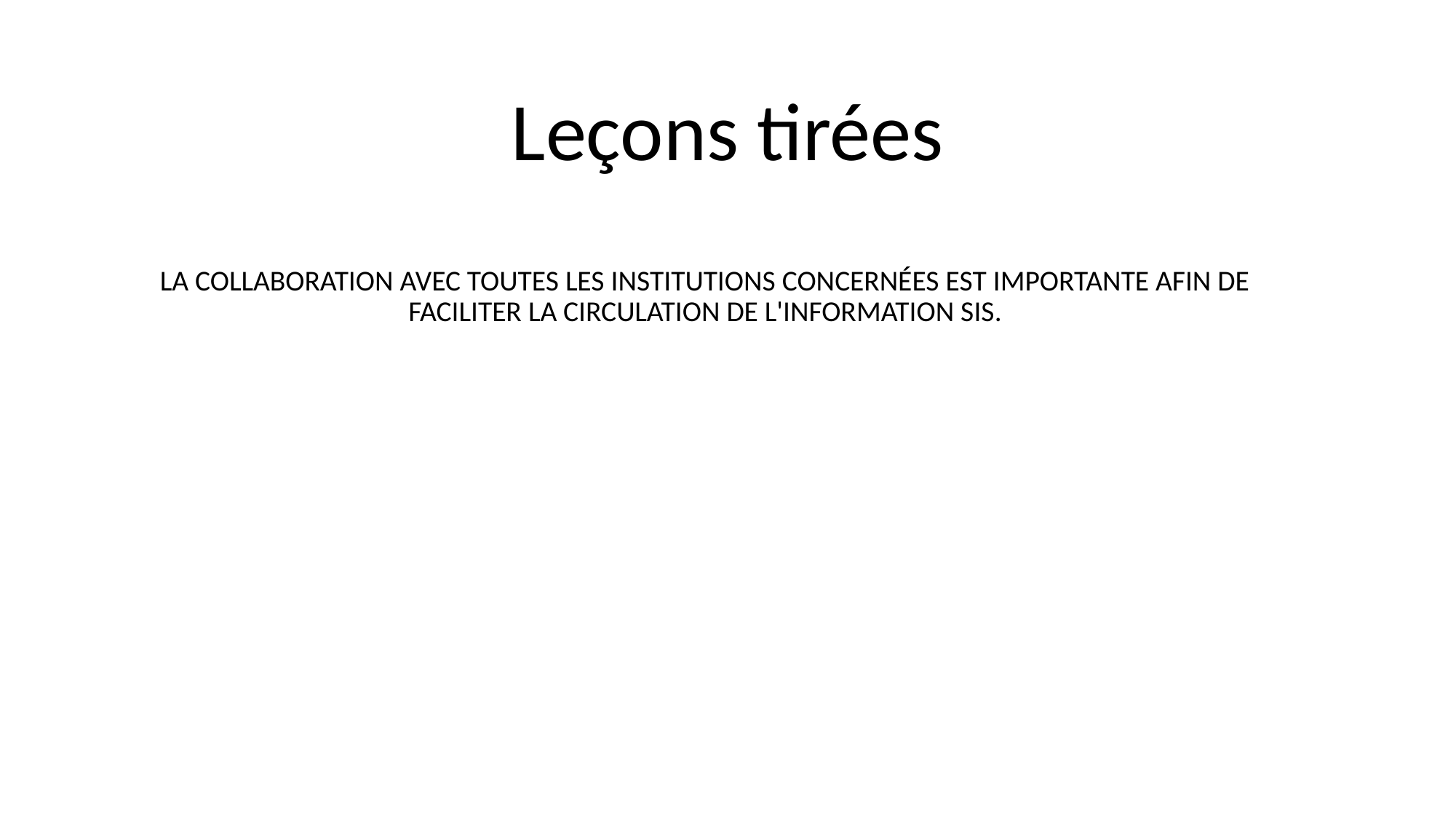

# Leçons tirées

LA COLLABORATION AVEC TOUTES LES INSTITUTIONS CONCERNÉES EST IMPORTANTE AFIN DE FACILITER LA CIRCULATION DE L'INFORMATION SIS.